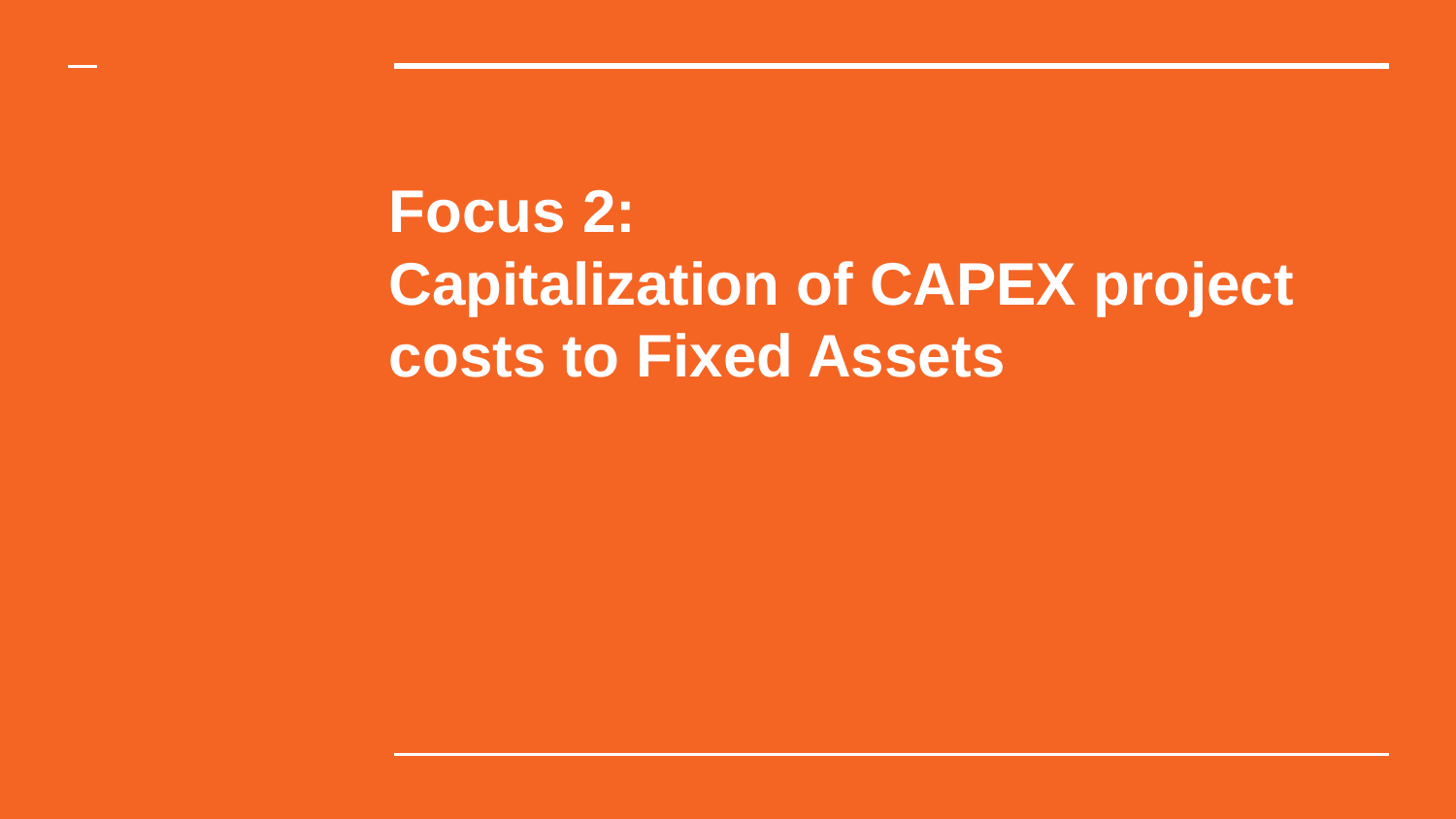

# Focus 2: Capitalization of CAPEX project costs to Fixed Assets